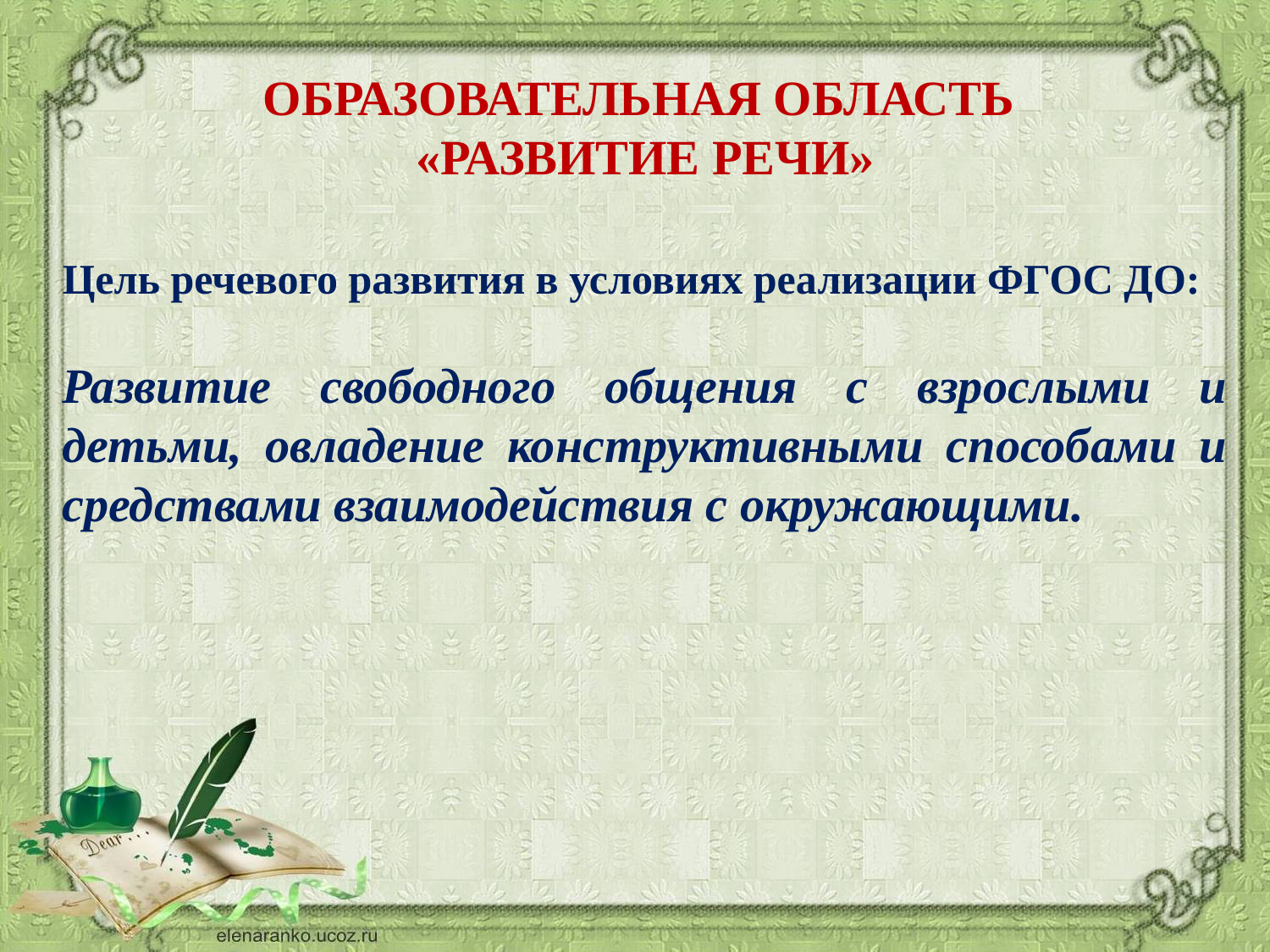

ОБРАЗОВАТЕЛЬНАЯ ОБЛАСТЬ
«РАЗВИТИЕ РЕЧИ»

Цель речевого развития в условиях реализации ФГОС ДО:

Развитие свободного общения с взрослыми и детьми, овладение конструктивными способами и средствами взаимодействия с окружающими.